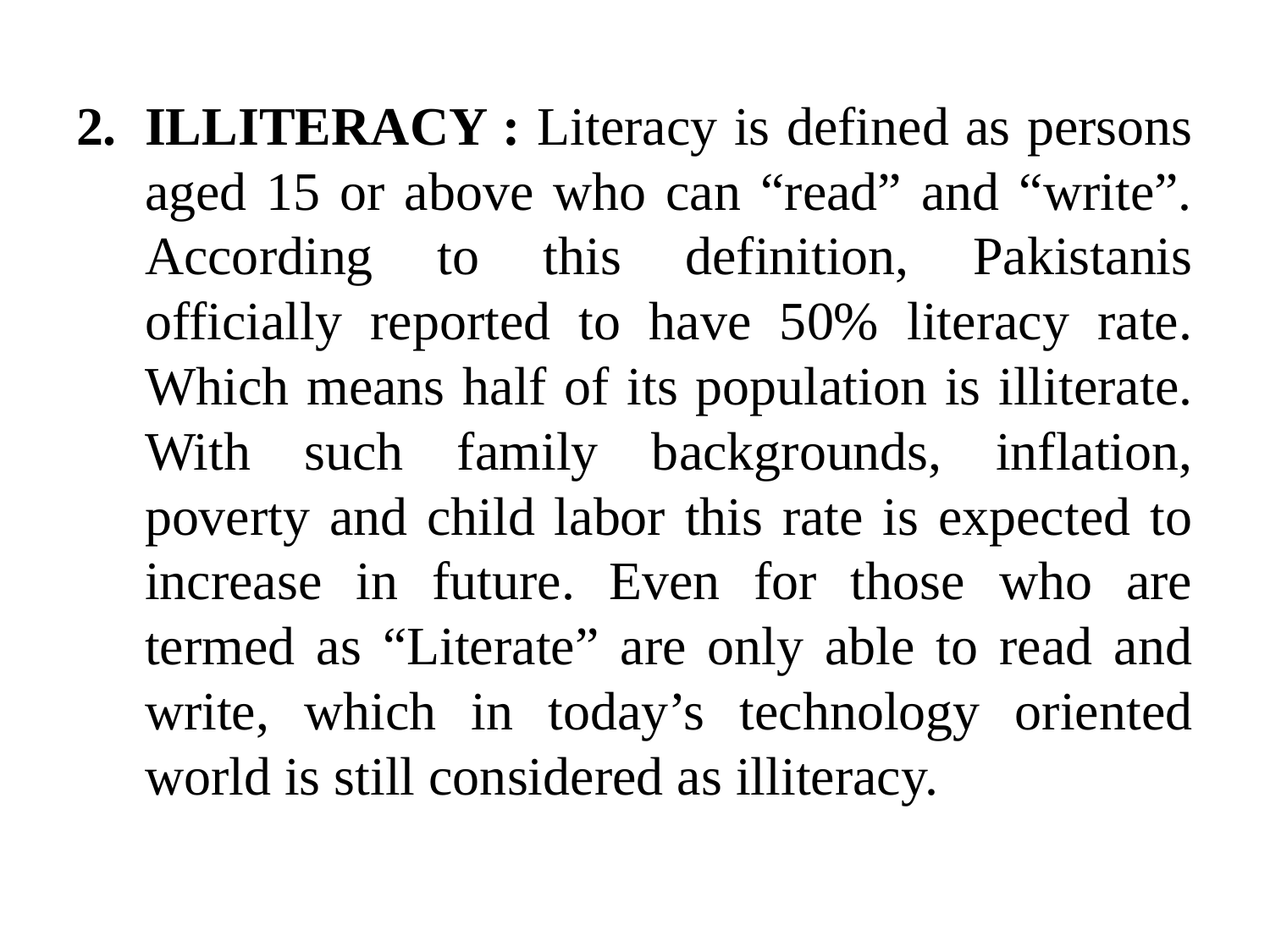

ILLITERACY : Literacy is defined as persons aged 15 or above who can “read” and “write”. According to this definition, Pakistanis officially reported to have 50% literacy rate. Which means half of its population is illiterate. With such family backgrounds, inflation, poverty and child labor this rate is expected to increase in future. Even for those who are termed as “Literate” are only able to read and write, which in today’s technology oriented world is still considered as illiteracy.